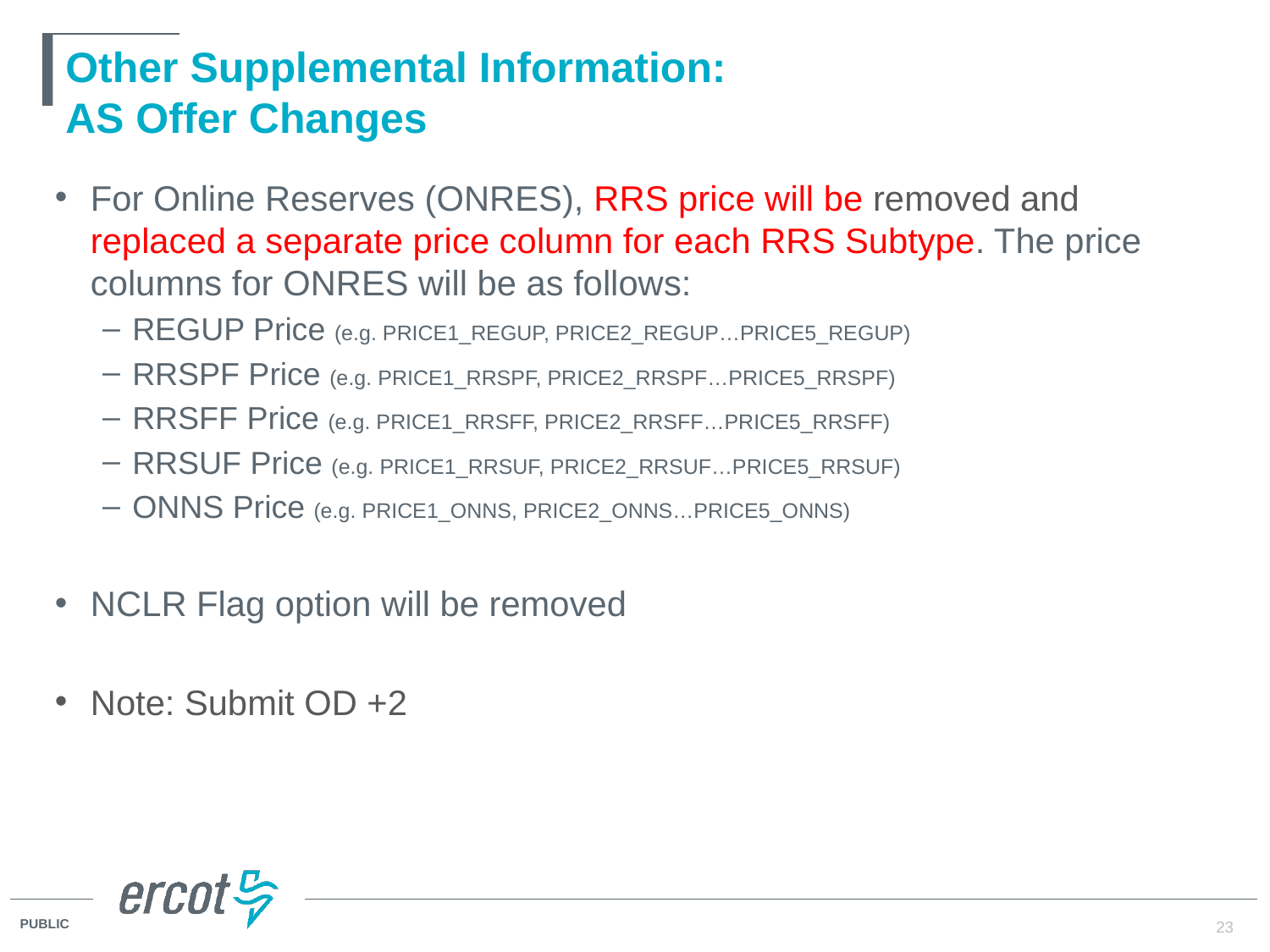

# Other Supplemental Information: AS Offer Changes
For Online Reserves (ONRES), RRS price will be removed and replaced a separate price column for each RRS Subtype. The price columns for ONRES will be as follows:
REGUP Price (e.g. PRICE1_REGUP, PRICE2_REGUP…PRICE5_REGUP)
RRSPF Price (e.g. PRICE1_RRSPF, PRICE2_RRSPF…PRICE5_RRSPF)
RRSFF Price (e.g. PRICE1_RRSFF, PRICE2_RRSFF…PRICE5_RRSFF)
RRSUF Price (e.g. PRICE1_RRSUF, PRICE2_RRSUF…PRICE5_RRSUF)
ONNS Price (e.g. PRICE1_ONNS, PRICE2_ONNS…PRICE5_ONNS)

NCLR Flag option will be removed

Note: Submit OD +2

23